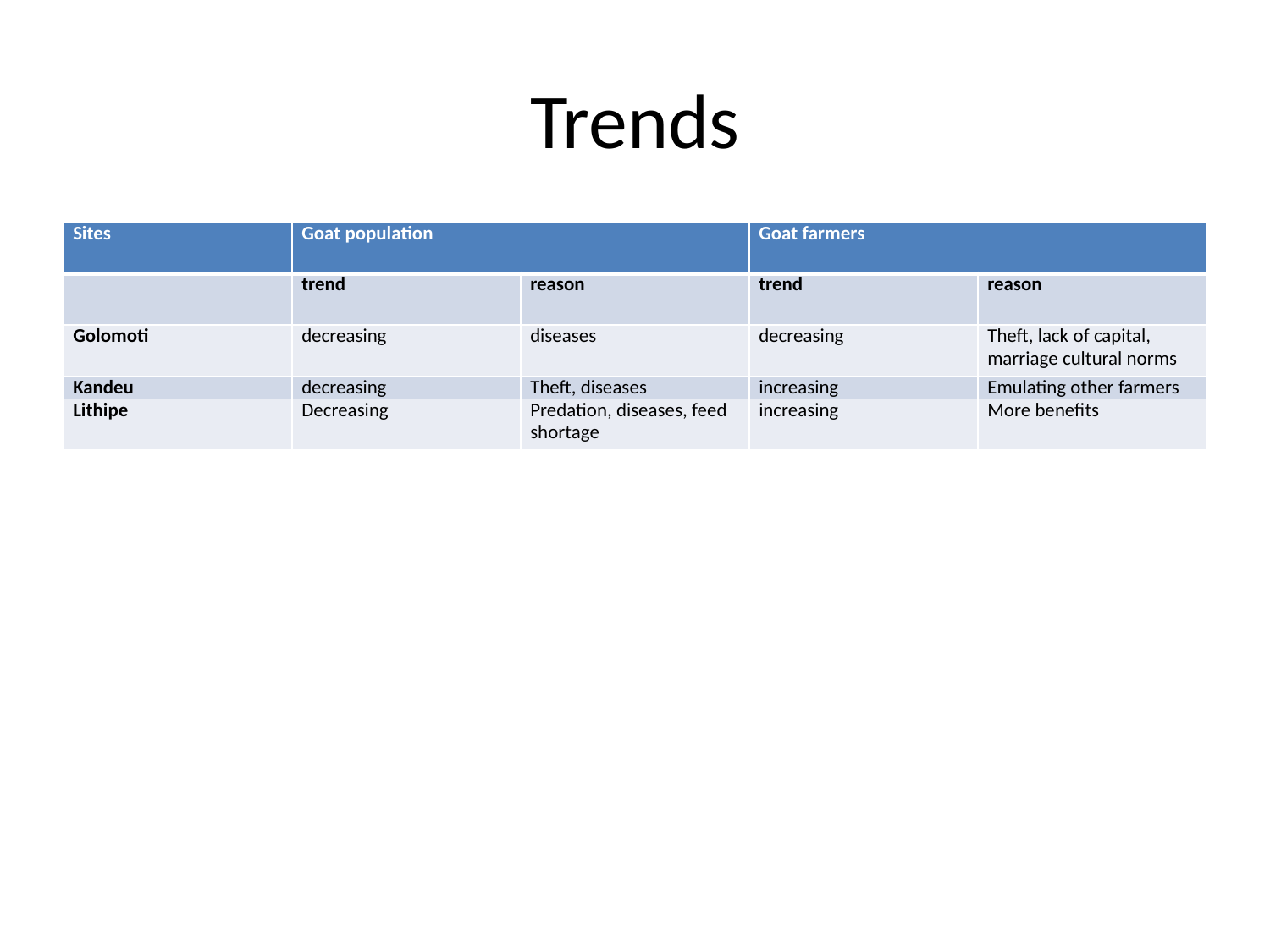

# Trends
| Sites | Goat population |  | Goat farmers |  |
| --- | --- | --- | --- | --- |
|  | trend | reason | trend | reason |
| Golomoti | decreasing | diseases | decreasing | Theft, lack of capital, marriage cultural norms |
| Kandeu | decreasing | Theft, diseases | increasing | Emulating other farmers |
| Lithipe | Decreasing | Predation, diseases, feed shortage | increasing | More benefits |